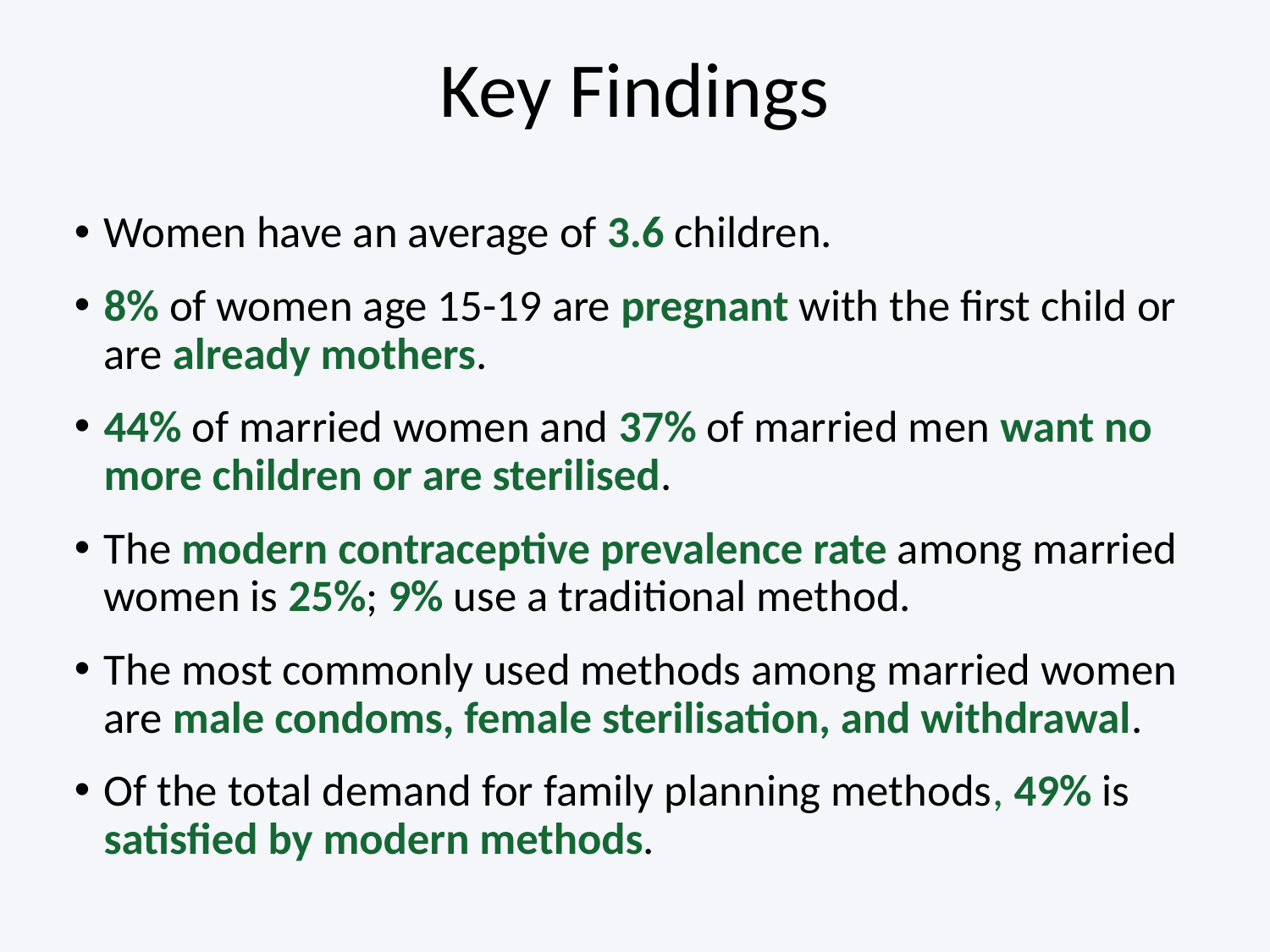

# Key Findings
Women have an average of 3.6 children.
8% of women age 15-19 are pregnant with the first child or are already mothers.
44% of married women and 37% of married men want no more children or are sterilised.
The modern contraceptive prevalence rate among married women is 25%; 9% use a traditional method.
The most commonly used methods among married women are male condoms, female sterilisation, and withdrawal.
Of the total demand for family planning methods, 49% is satisfied by modern methods.